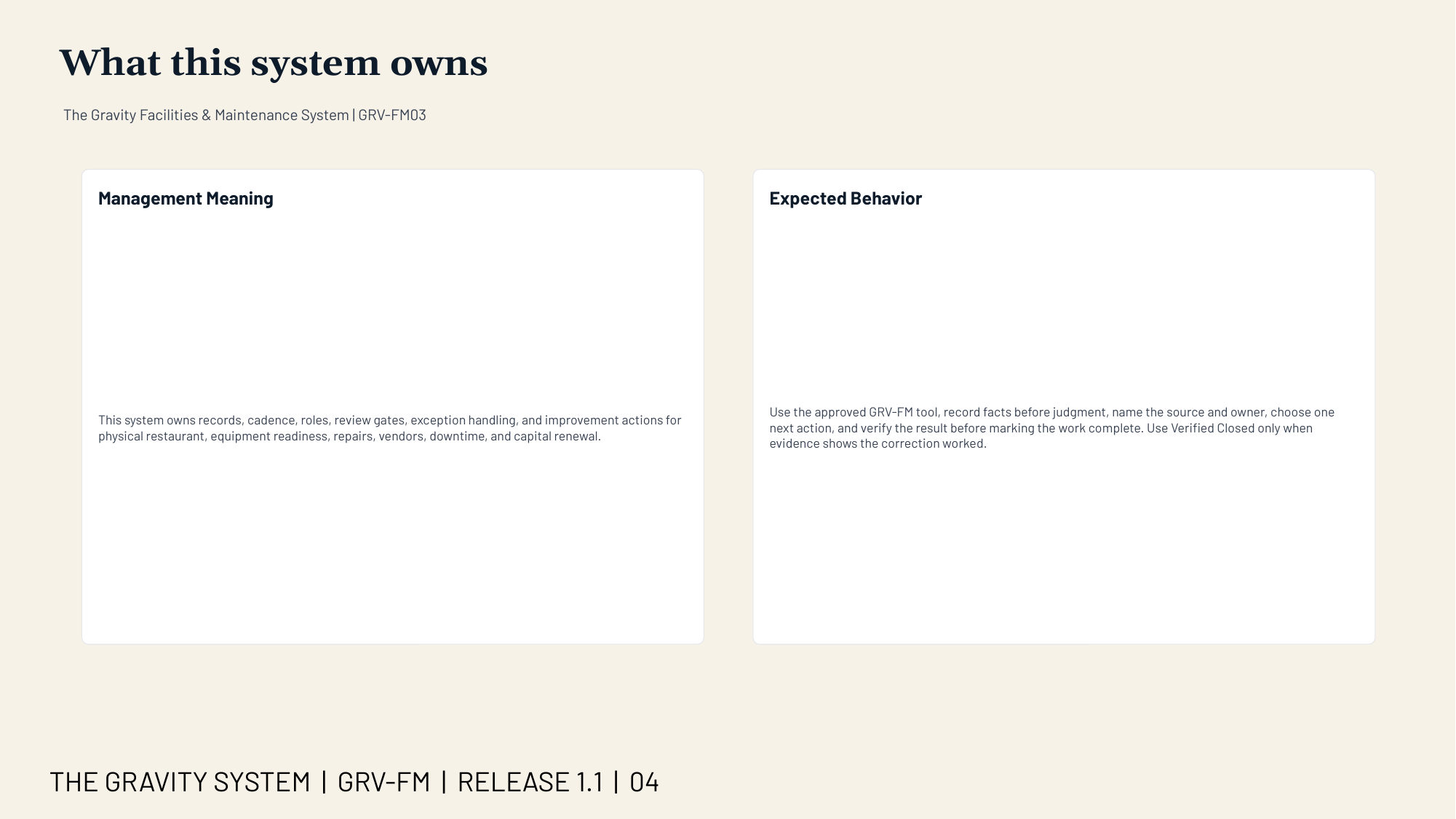

What this system owns
The Gravity Facilities & Maintenance System | GRV-FM03

Management Meaning
Expected Behavior
This system owns records, cadence, roles, review gates, exception handling, and improvement actions for physical restaurant, equipment readiness, repairs, vendors, downtime, and capital renewal.
Use the approved GRV-FM tool, record facts before judgment, name the source and owner, choose one next action, and verify the result before marking the work complete. Use Verified Closed only when evidence shows the correction worked.
THE GRAVITY SYSTEM  |  GRV-FM  |  RELEASE 1.1  |  04